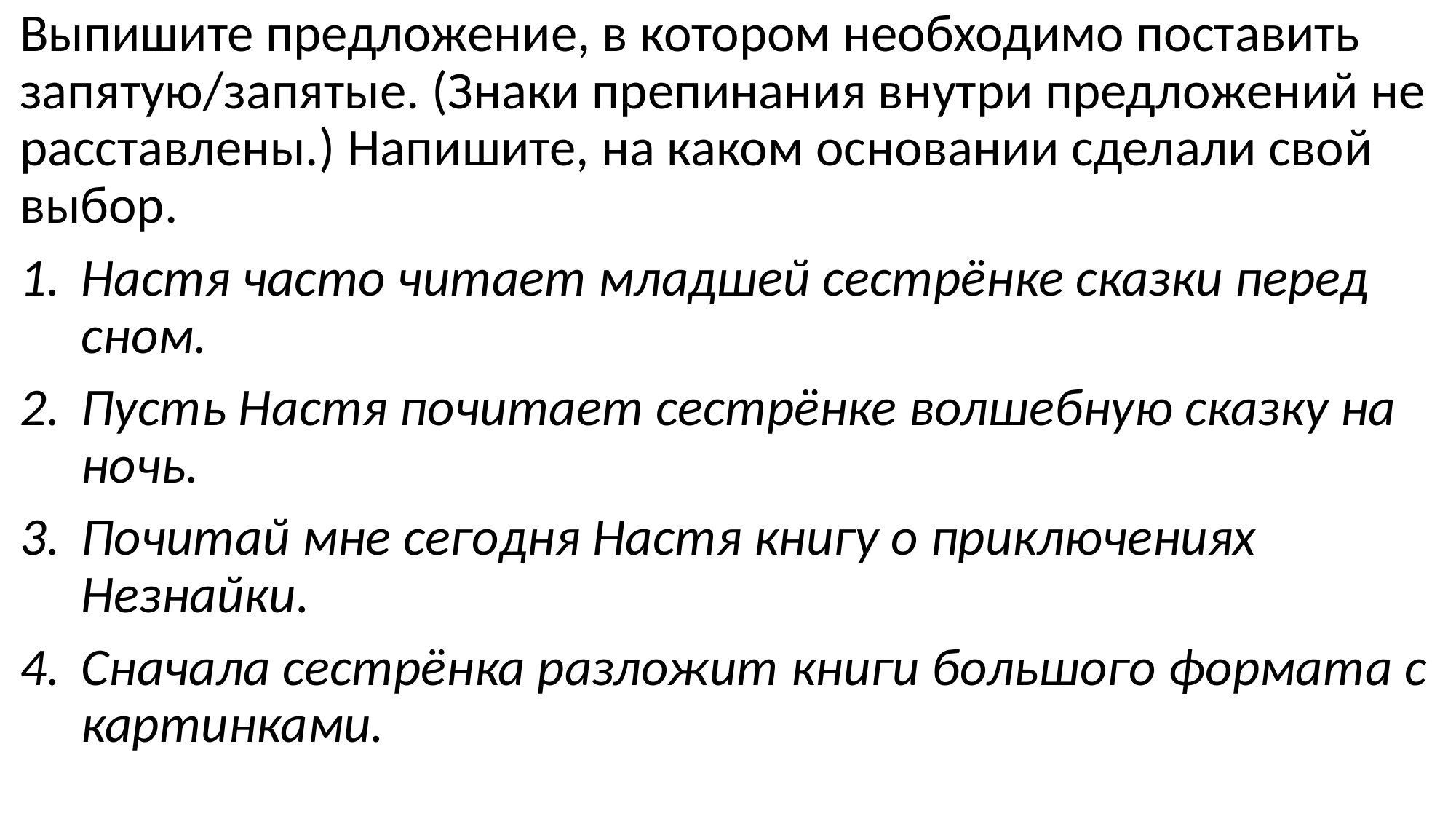

Выпишите предложение, в котором необходимо поставить запятую/запятые. (Знаки препинания внутри предложений не расставлены.) Напишите, на каком основании сделали свой выбор.
Настя часто читает младшей сестрёнке сказки перед сном.
Пусть Настя почитает сестрёнке волшебную сказку на ночь.
Почитай мне сегодня Настя книгу о приключениях Незнайки.
Сначала сестрёнка разложит книги большого формата с картинками.